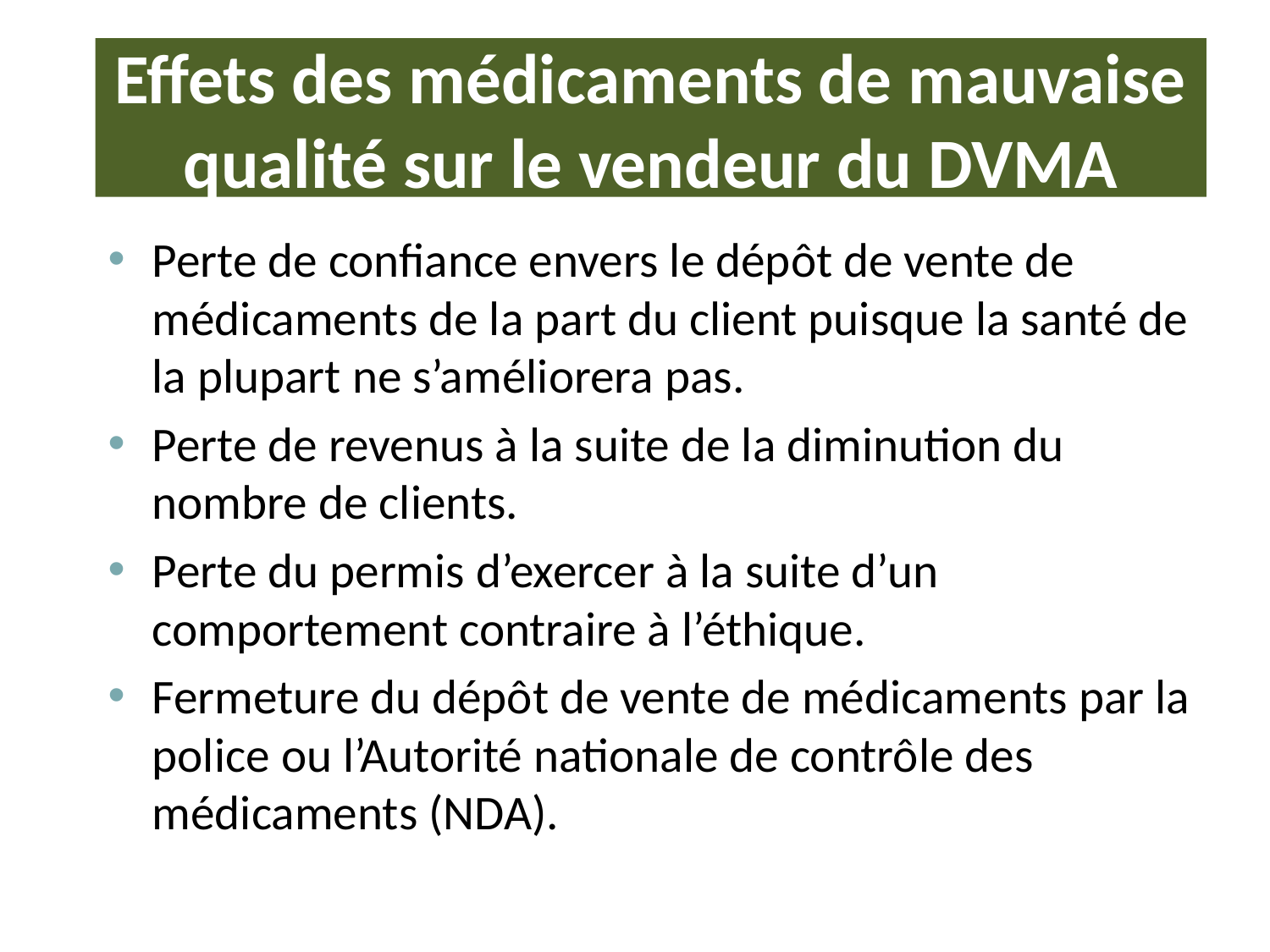

# Effets des médicaments de mauvaise qualité sur le vendeur du DVMA
Perte de confiance envers le dépôt de vente de médicaments de la part du client puisque la santé de la plupart ne s’améliorera pas.
Perte de revenus à la suite de la diminution du nombre de clients.
Perte du permis d’exercer à la suite d’un comportement contraire à l’éthique.
Fermeture du dépôt de vente de médicaments par la police ou l’Autorité nationale de contrôle des médicaments (NDA).